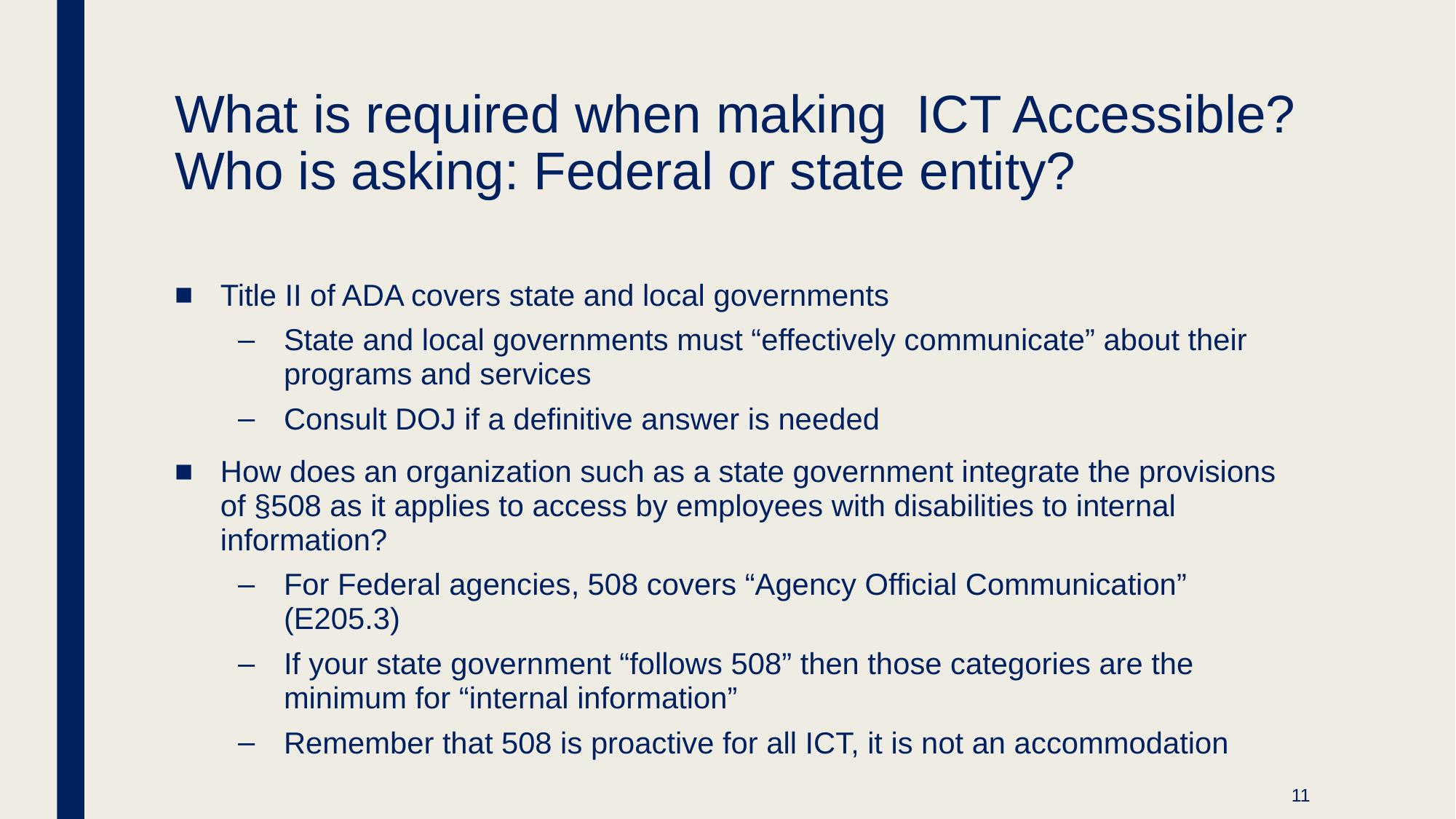

# What is required when making  ICT Accessible? Who is asking: Federal or state entity?
Title II of ADA covers state and local governments
State and local governments must “effectively communicate” about their programs and services
Consult DOJ if a definitive answer is needed
How does an organization such as a state government integrate the provisions of §508 as it applies to access by employees with disabilities to internal information?
For Federal agencies, 508 covers “Agency Official Communication” (E205.3)
If your state government “follows 508” then those categories are the minimum for “internal information”
Remember that 508 is proactive for all ICT, it is not an accommodation
11